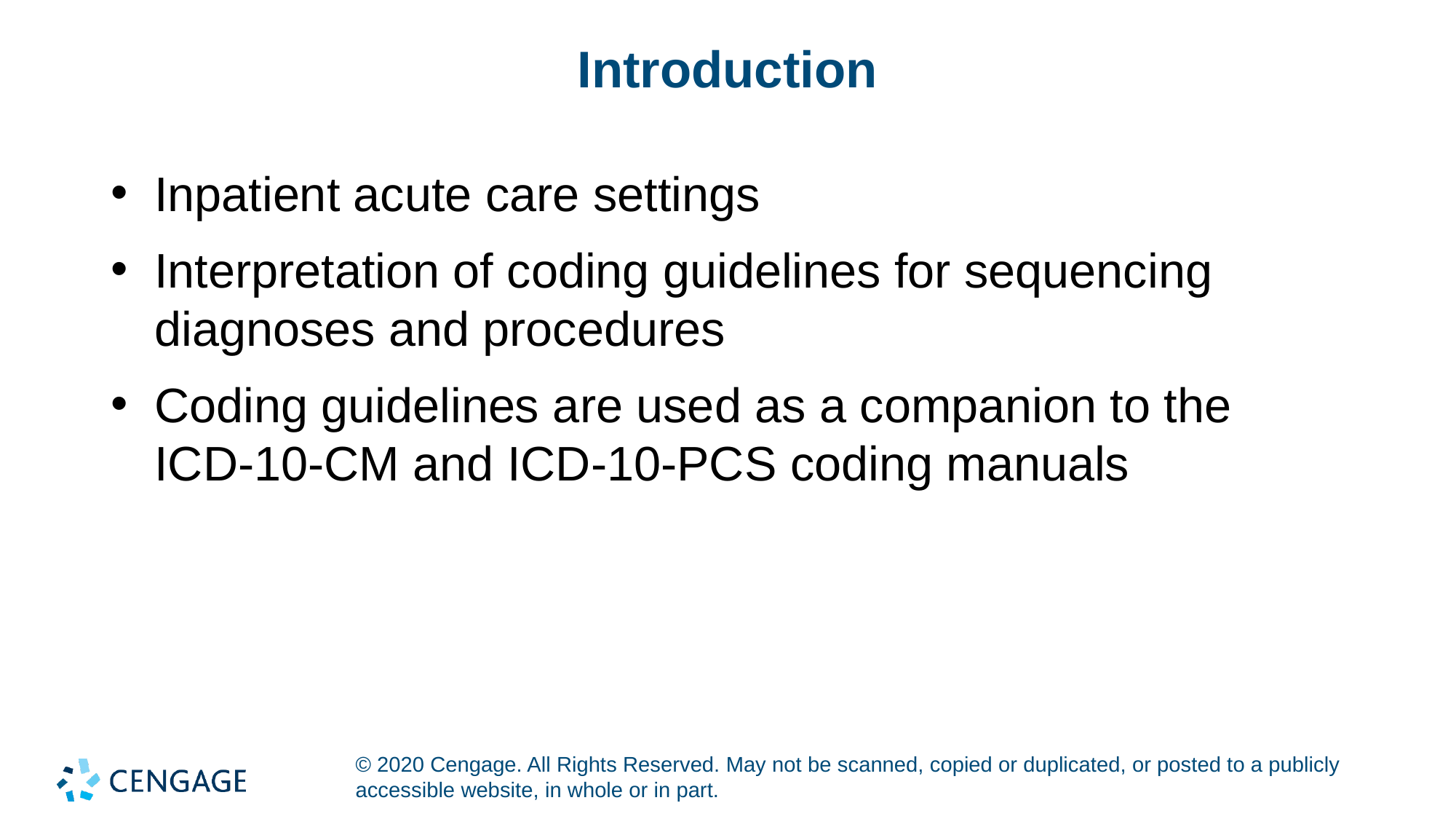

# Introduction
Inpatient acute care settings
Interpretation of coding guidelines for sequencing diagnoses and procedures
Coding guidelines are used as a companion to the ICD-10-CM and ICD-10-PCS coding manuals